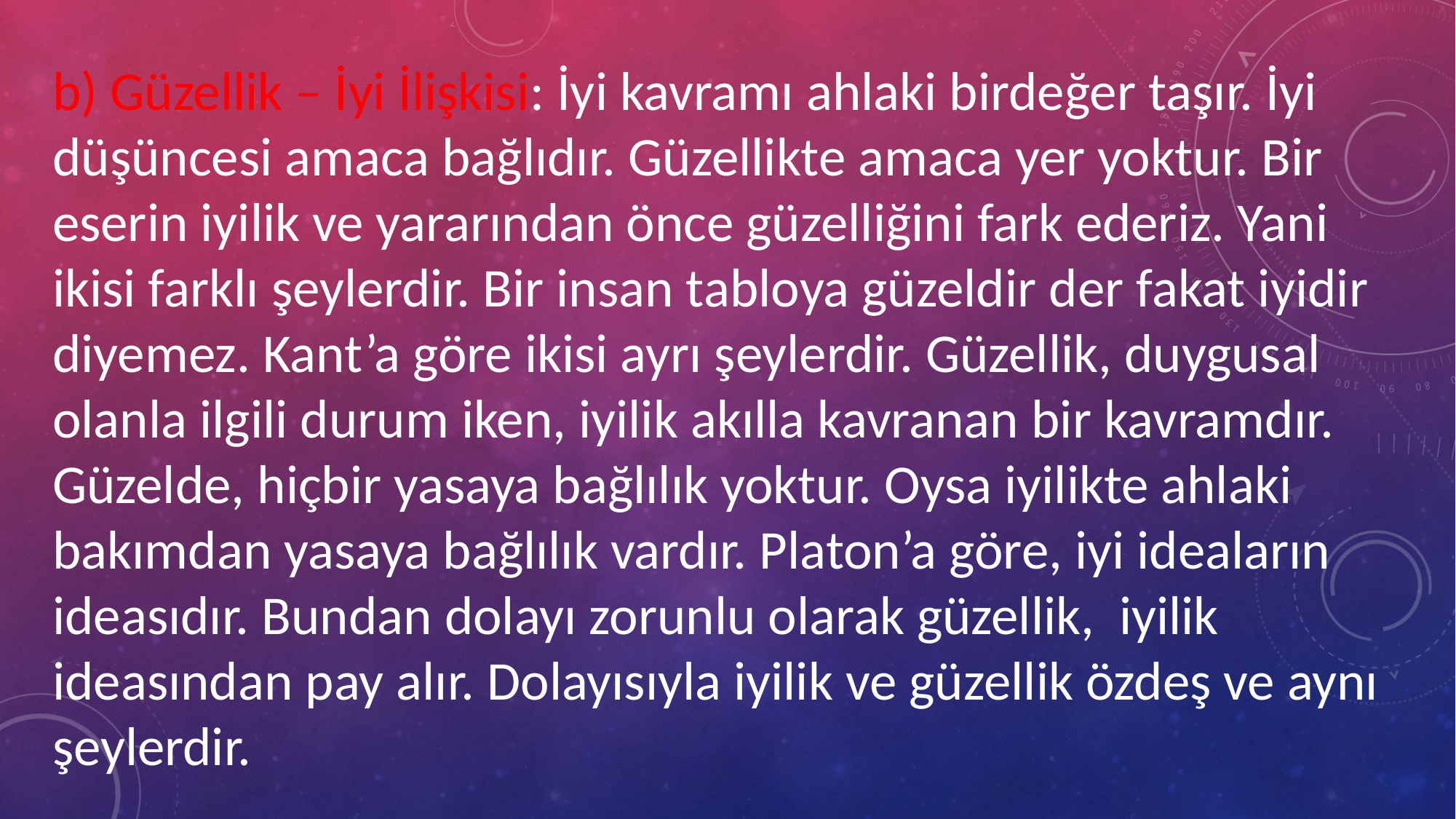

b) Güzellik – İyi İlişkisi: İyi kavramı ahlaki birdeğer taşır. İyi düşüncesi amaca bağlıdır. Güzellikte amaca yer yoktur. Bir eserin iyilik ve yararından önce güzelliğini fark ederiz. Yani ikisi farklı şeylerdir. Bir insan tabloya güzeldir der fakat iyidir diyemez. Kant’a göre ikisi ayrı şeylerdir. Güzellik, duygusal olanla ilgili durum iken, iyilik akılla kavranan bir kavramdır. Güzelde, hiçbir yasaya bağlılık yoktur. Oysa iyilikte ahlaki bakımdan yasaya bağlılık vardır. Platon’a göre, iyi ideaların ideasıdır. Bundan dolayı zorunlu olarak güzellik,  iyilik ideasından pay alır. Dolayısıyla iyilik ve güzellik özdeş ve aynı şeylerdir.